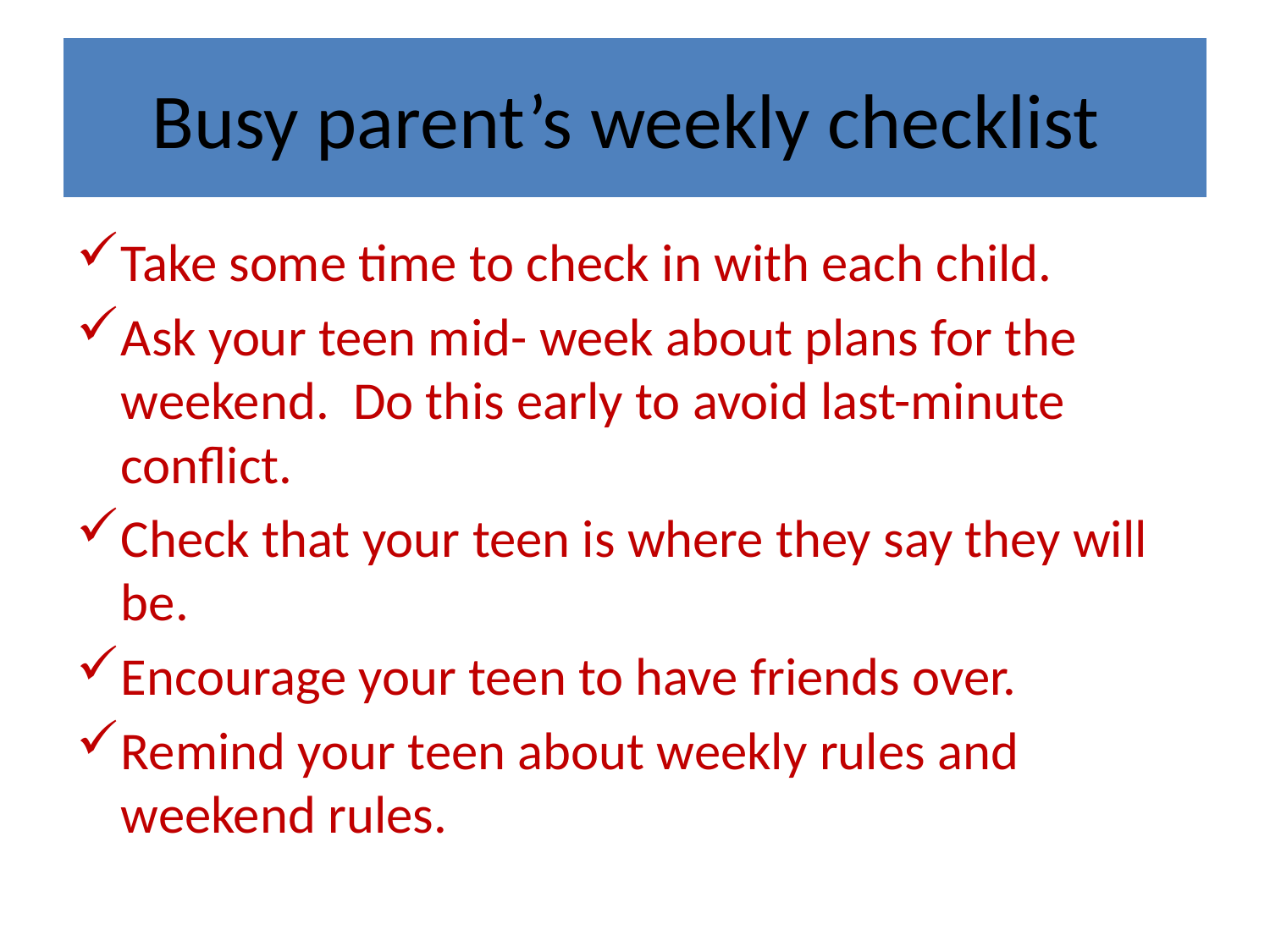

# Busy parent’s weekly checklist
Take some time to check in with each child.
Ask your teen mid- week about plans for the weekend.  Do this early to avoid last-minute conflict.
Check that your teen is where they say they will be.
Encourage your teen to have friends over.
Remind your teen about weekly rules and weekend rules.